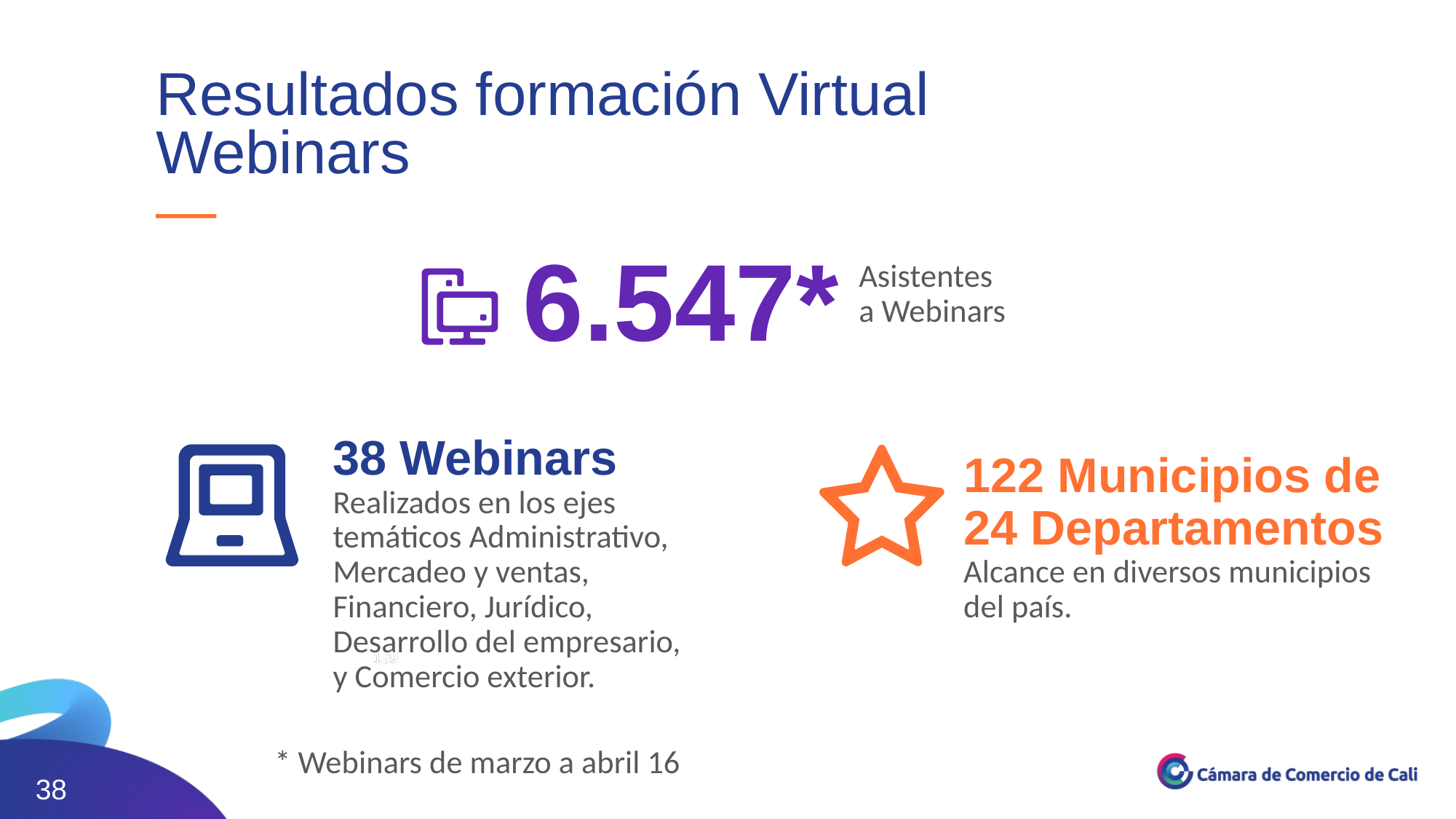

Resultados formación Virtual Webinars
—
6.547*
Asistentes
a Webinars

38 Webinars
Realizados en los ejes temáticos Administrativo, Mercadeo y ventas, Financiero, Jurídico, Desarrollo del empresario,  y Comercio exterior.

122 Municipios de​
24 Departamentos
Alcance en diversos municipios del país.
* Webinars de marzo a abril 16